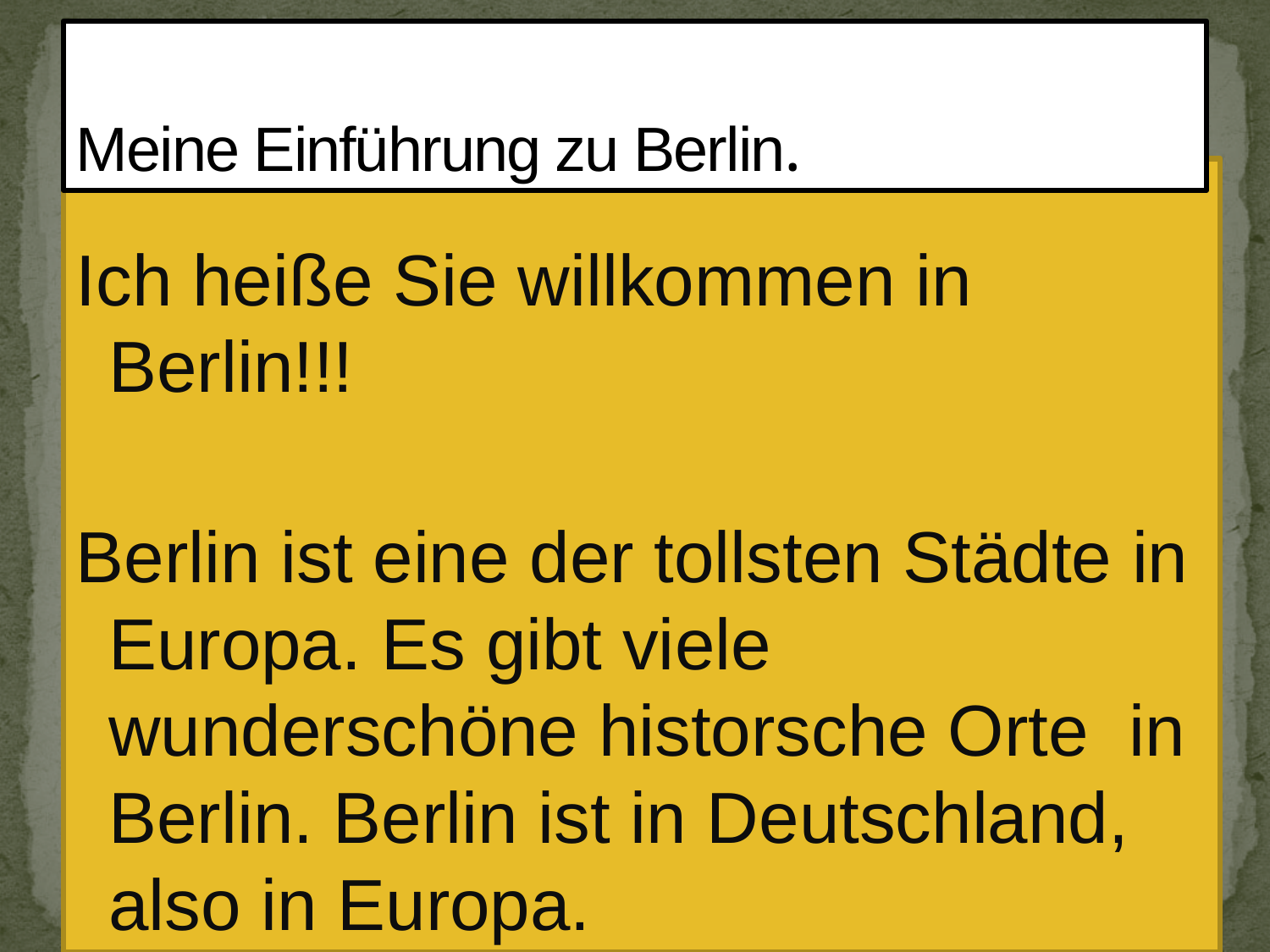

# Meine Einführung zu Berlin.

Ich heiße Sie willkommen in Berlin!!!

Berlin ist eine der tollsten Städte in Europa. Es gibt viele wunderschöne historsche Orte  in Berlin. Berlin ist in Deutschland, also in Europa.